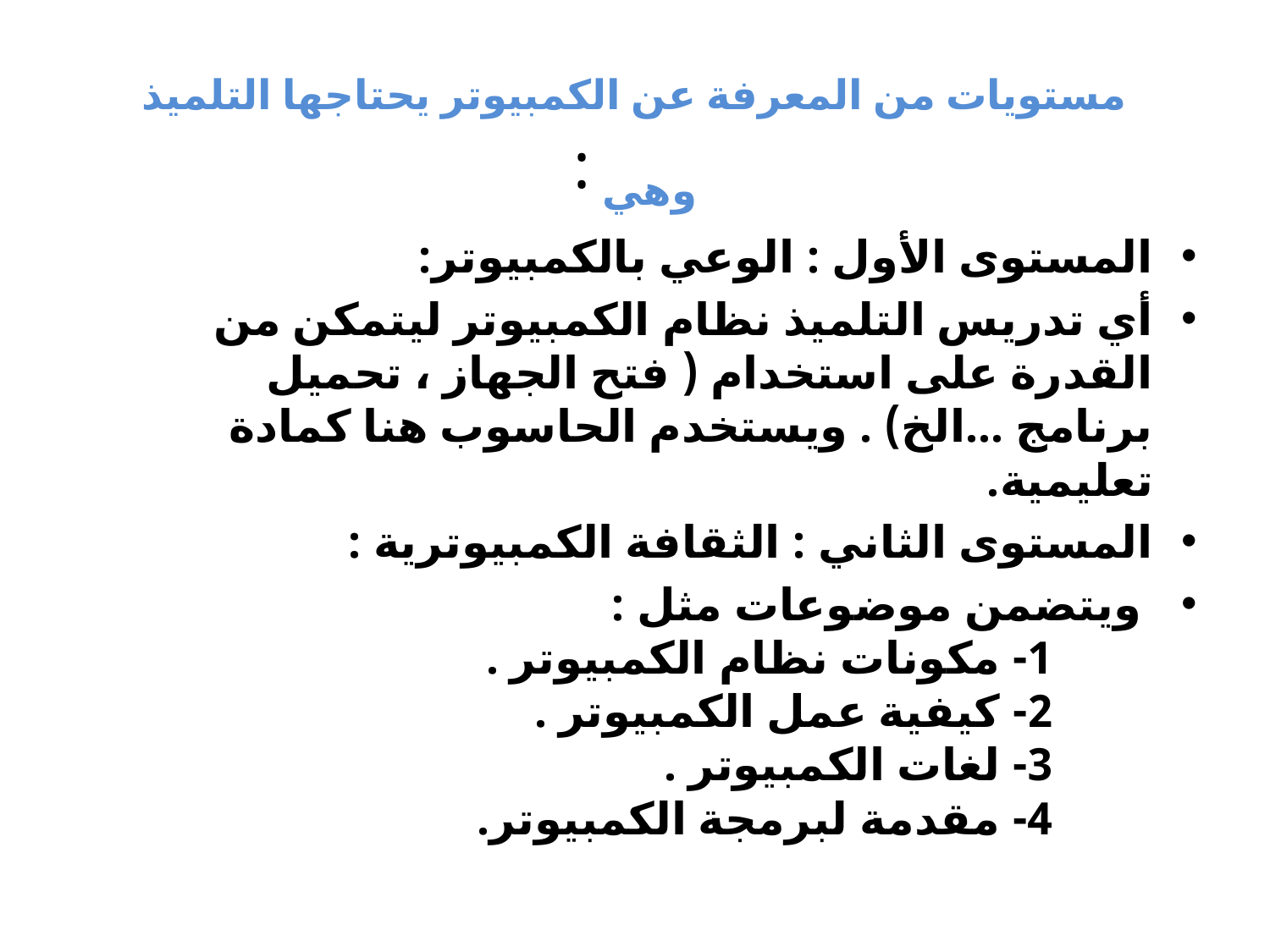

# مستويات من المعرفة عن الكمبيوتر يحتاجها التلميذ وهي :
المستوى الأول : الوعي بالكمبيوتر:
أي تدريس التلميذ نظام الكمبيوتر ليتمكن من القدرة على استخدام ( فتح الجهاز ، تحميل برنامج ...الخ) . ويستخدم الحاسوب هنا كمادة تعليمية.
المستوى الثاني : الثقافة الكمبيوترية :
 ويتضمن موضوعات مثل :
    		1- مكونات نظام الكمبيوتر .
    		2- كيفية عمل الكمبيوتر .
    		3- لغات الكمبيوتر .
    		4- مقدمة لبرمجة الكمبيوتر.